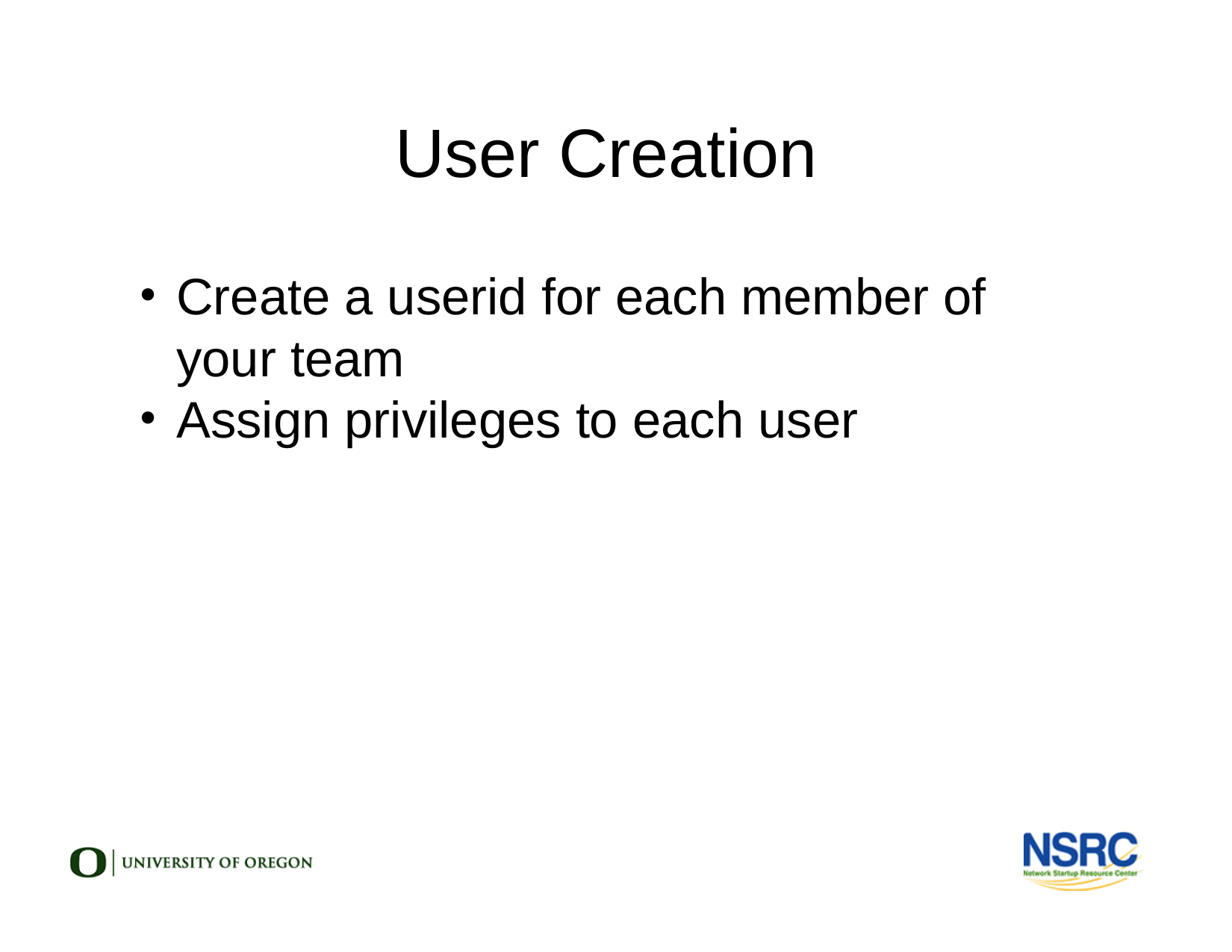

User Creation
Create a userid for each member of your team
Assign privileges to each user